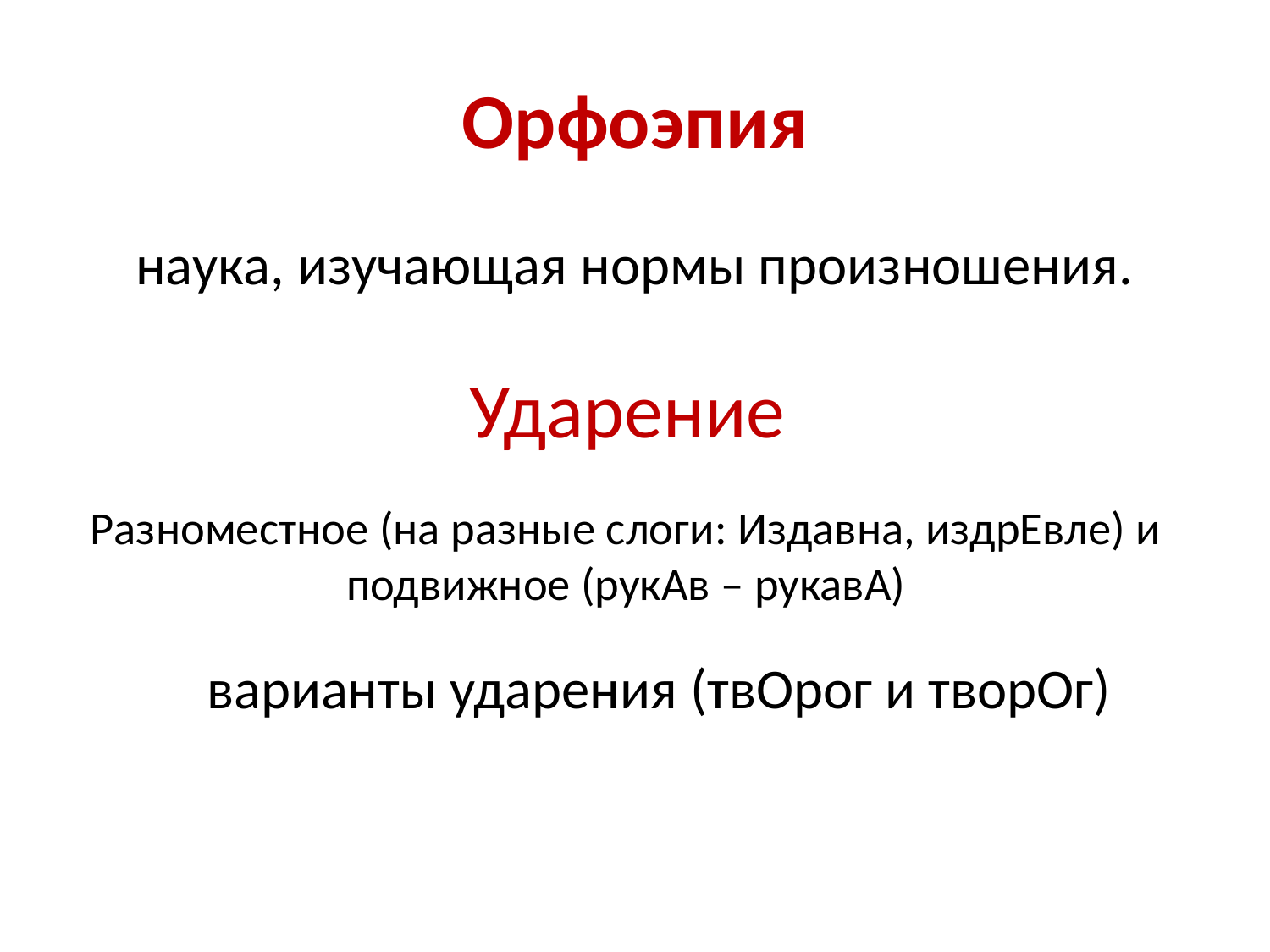

# Орфоэпия
наука, изучающая нормы произношения.
Ударение
Разноместное (на разные слоги: Издавна, издрЕвле) и подвижное (рукАв – рукавА)
варианты ударения (твОрог и творОг)